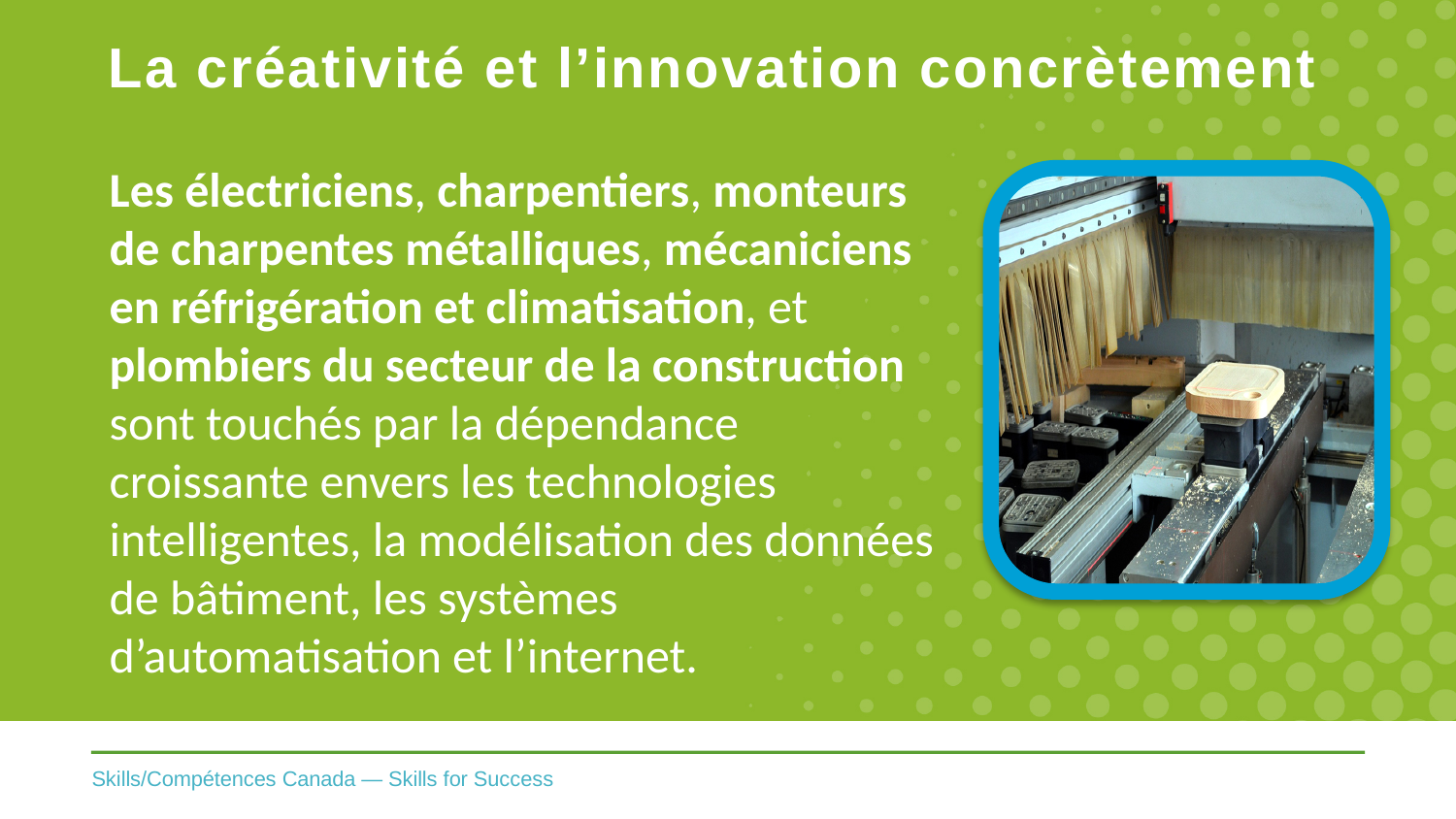

# La créativité et l’innovation concrètement
Les électriciens, charpentiers, monteurs de charpentes métalliques, mécaniciens en réfrigération et climatisation, et plombiers du secteur de la construction sont touchés par la dépendance croissante envers les technologies intelligentes, la modélisation des données de bâtiment, les systèmes d’automatisation et l’internet.